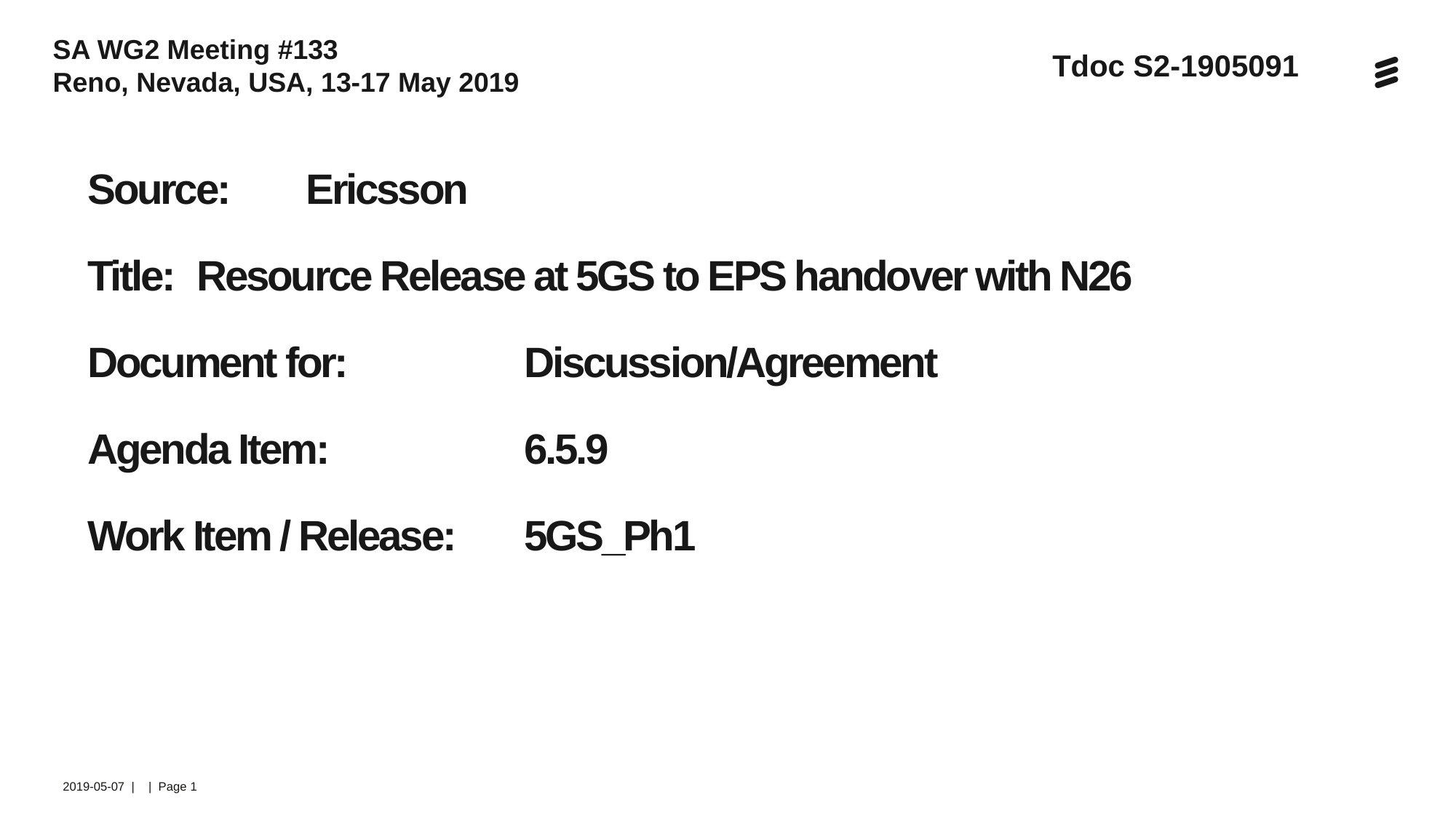

SA WG2 Meeting #133
Reno, Nevada, USA, 13-17 May 2019
Tdoc S2-1905091
# Source:	Ericsson Title:	Resource Release at 5GS to EPS handover with N26 Document for:		Discussion/Agreement Agenda Item:		6.5.9 Work Item / Release:	5GS_Ph1